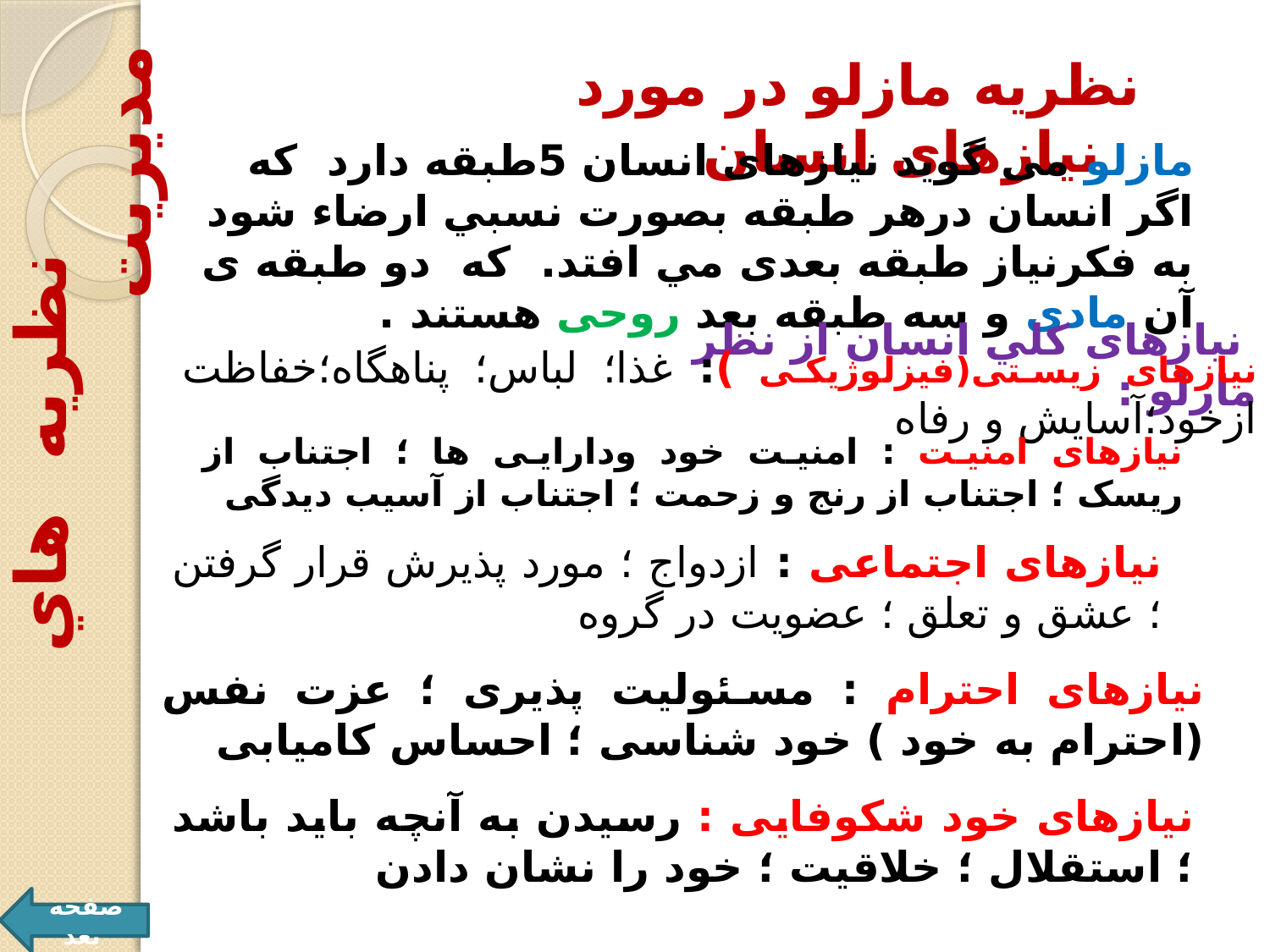

نظریه مازلو در مورد نیازهای انسان
مازلو می گوید نیازهای انسان 5طبقه دارد  که اگر انسان درهر طبقه بصورت نسبي ارضاء شود به فکرنياز طبقه بعدی مي افتد.  كه  دو طبقه ی آن مادی و سه طبقه بعد روحی هستند .
 نیازهای كلي انسان از نظر مازلو :
    نظريه هاي مديريت
نیازهای زیستی(فیزلوژیکی ): غذا؛ لباس؛ پناهگاه؛خفاظت ازخود؛آسایش و رفاه
نیازهای امنیت : امنیت خود ودارایی ها ؛ اجتناب از ریسک ؛ اجتناب از رنج و زحمت ؛ اجتناب از آسیب دیدگی
نیازهای اجتماعی : ازدواج ؛ مورد پذیرش قرار گرفتن ؛ عشق و تعلق ؛ عضویت در گروه
نیازهای احترام : مسئولیت پذیری ؛ عزت نفس (احترام به خود ) خود شناسی ؛ احساس کامیابی
نیازهای خود شکوفایی : رسیدن به آنچه باید باشد ؛ استقلال ؛ خلاقیت ؛ خود را نشان دادن
صفحه  بعد